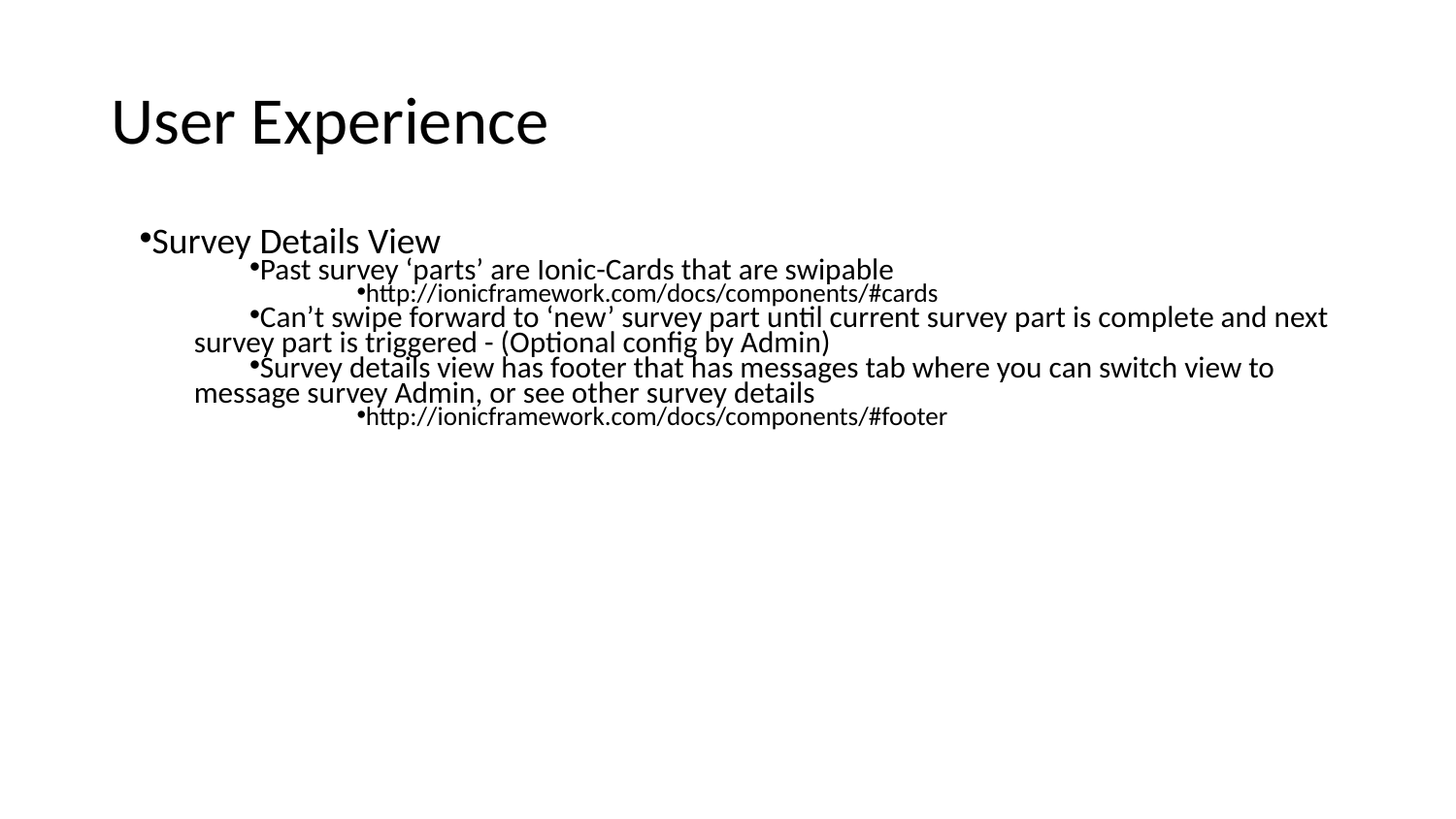

# User Experience
Survey Details View
Past survey ‘parts’ are Ionic-Cards that are swipable
http://ionicframework.com/docs/components/#cards
Can’t swipe forward to ‘new’ survey part until current survey part is complete and next survey part is triggered - (Optional config by Admin)
Survey details view has footer that has messages tab where you can switch view to message survey Admin, or see other survey details
http://ionicframework.com/docs/components/#footer